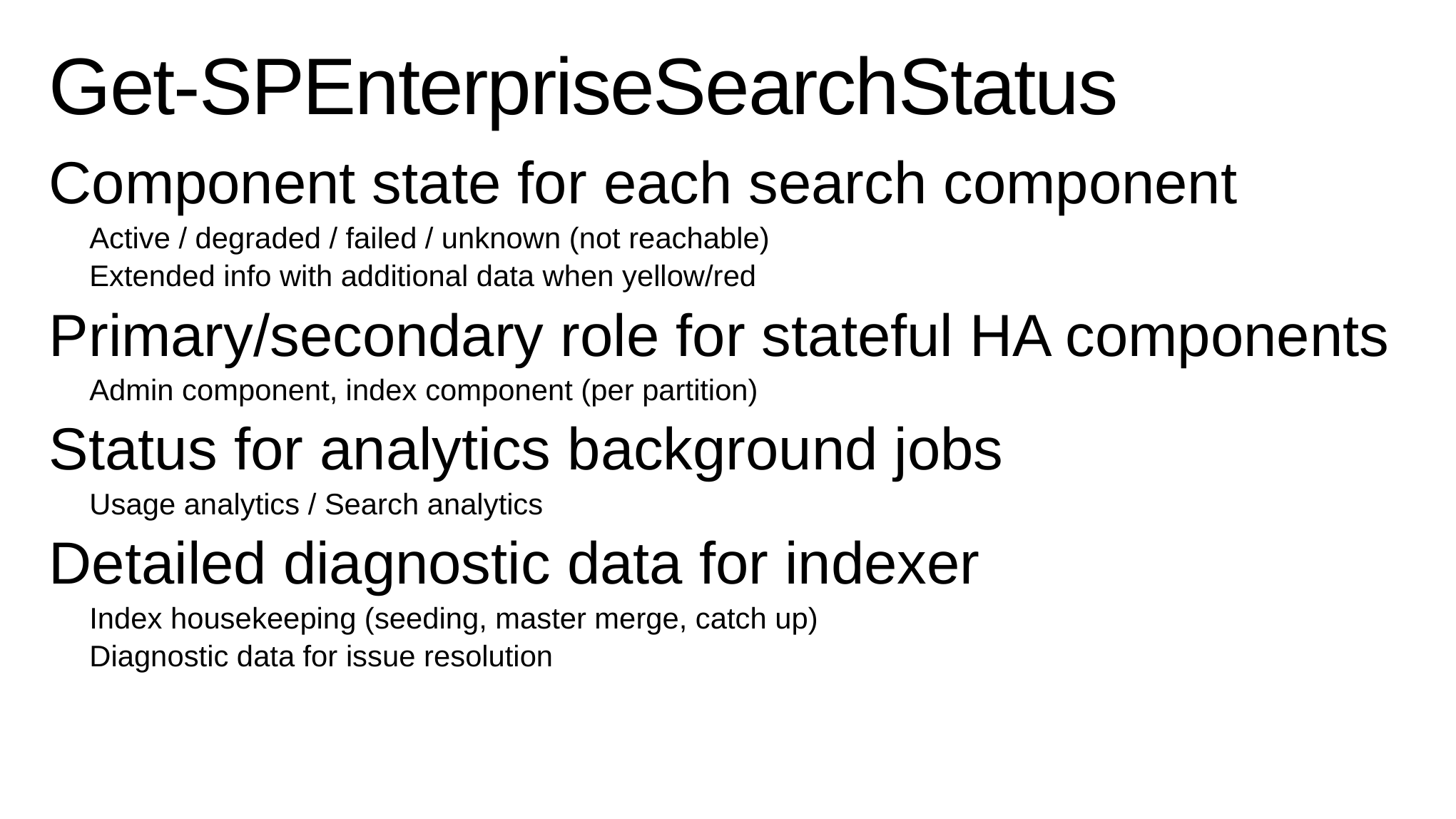

# Get-SPEnterpriseSearchStatus
Component state for each search component
Active / degraded / failed / unknown (not reachable)
Extended info with additional data when yellow/red
Primary/secondary role for stateful HA components
Admin component, index component (per partition)
Status for analytics background jobs
Usage analytics / Search analytics
Detailed diagnostic data for indexer
Index housekeeping (seeding, master merge, catch up)
Diagnostic data for issue resolution